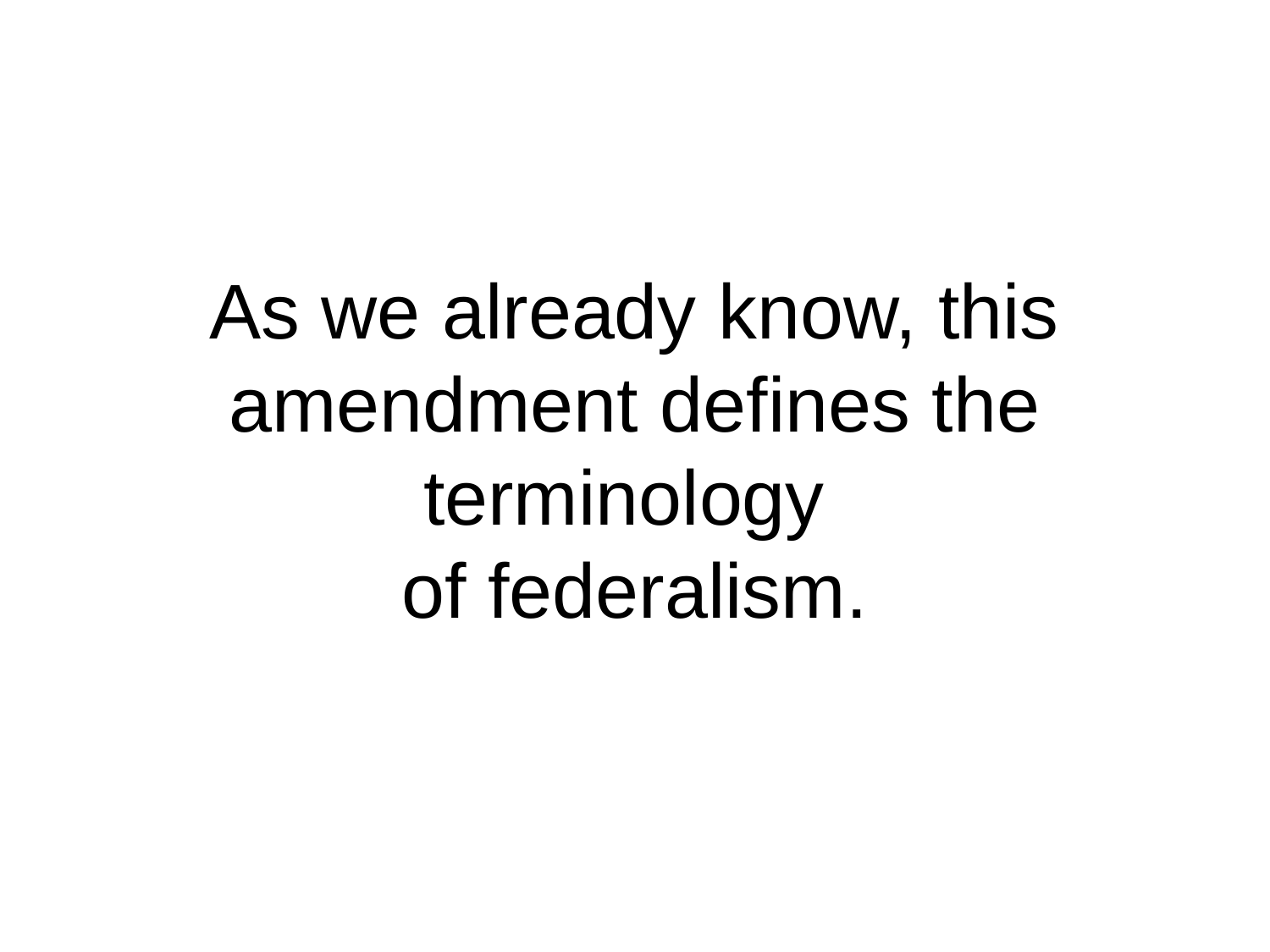

# As we already know, this amendment defines the terminology of federalism.